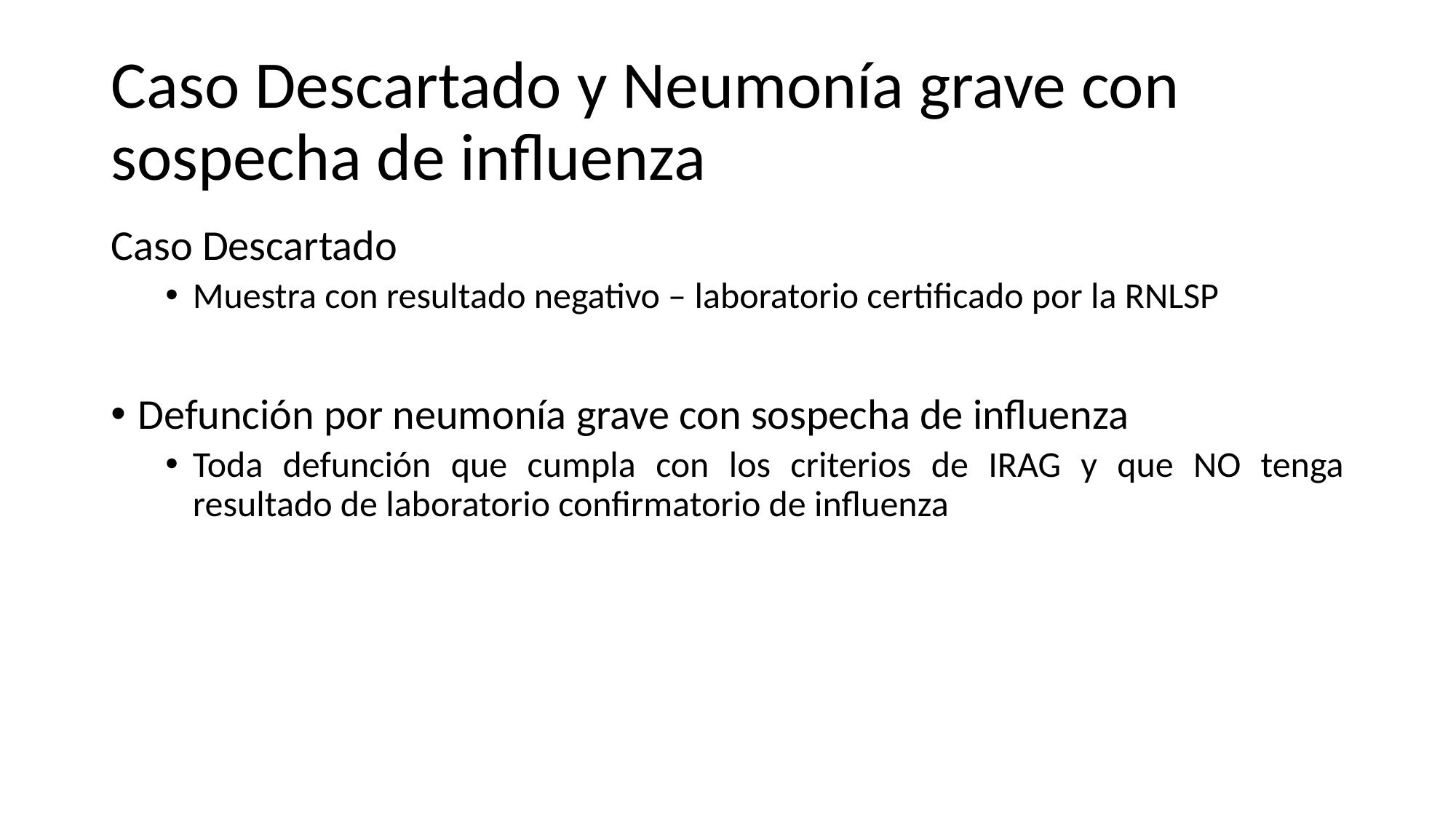

# Caso Descartado y Neumonía grave con sospecha de influenza
Caso Descartado
Muestra con resultado negativo – laboratorio certificado por la RNLSP

Defunción por neumonía grave con sospecha de influenza
Toda defunción que cumpla con los criterios de IRAG y que NO tenga resultado de laboratorio confirmatorio de influenza